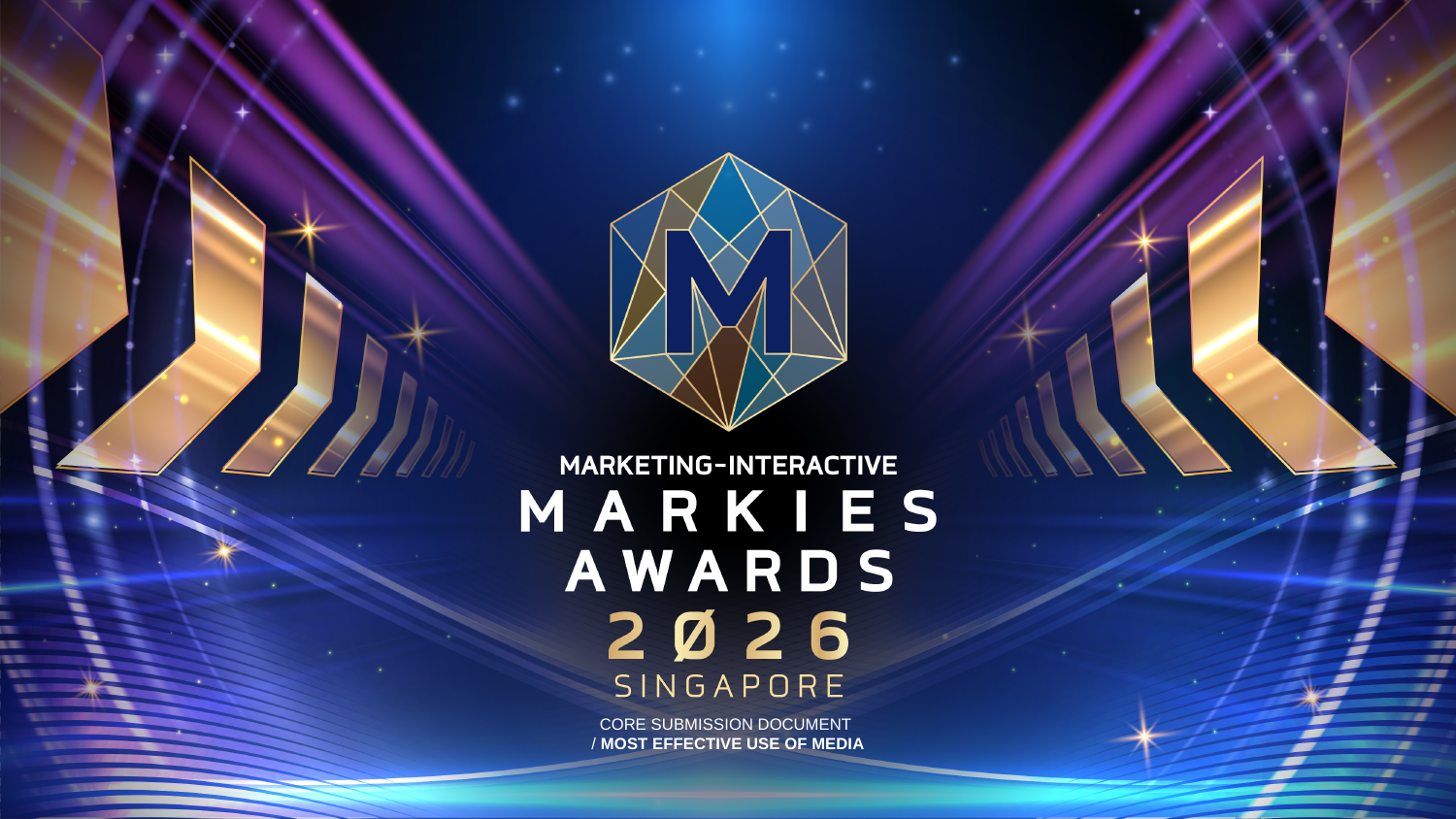

CORE SUBMISSION DOCUMENT
/ MOST EFFECTIVE USE OF MEDIA